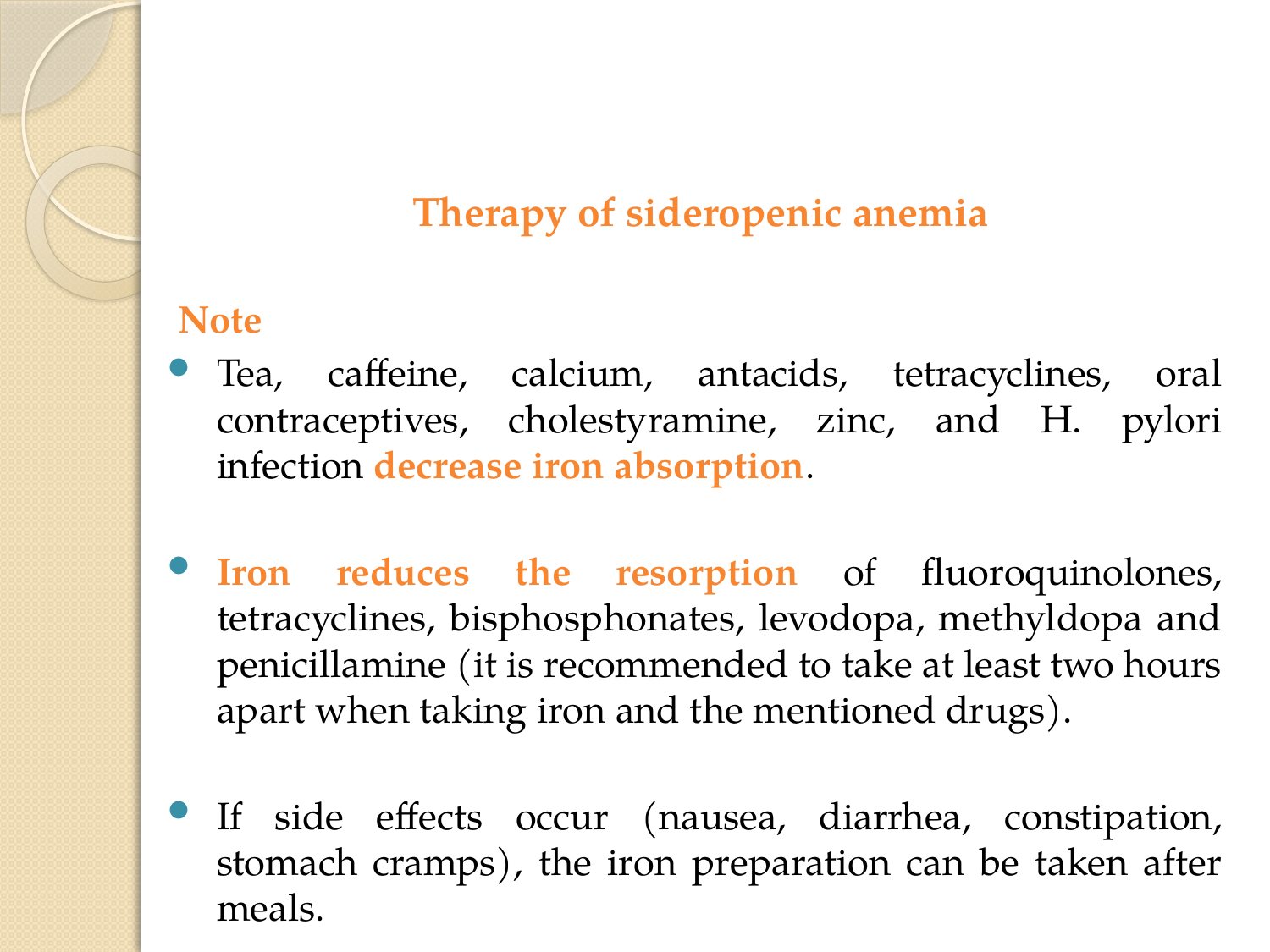

Therapy of sideropenic anemia

Note
Tea, caffeine, calcium, antacids, tetracyclines, oral contraceptives, cholestyramine, zinc, and H. pylori infection decrease iron absorption.

Iron reduces the resorption of fluoroquinolones, tetracyclines, bisphosphonates, levodopa, methyldopa and penicillamine (it is recommended to take at least two hours apart when taking iron and the mentioned drugs).

If side effects occur (nausea, diarrhea, constipation, stomach cramps), the iron preparation can be taken after meals.